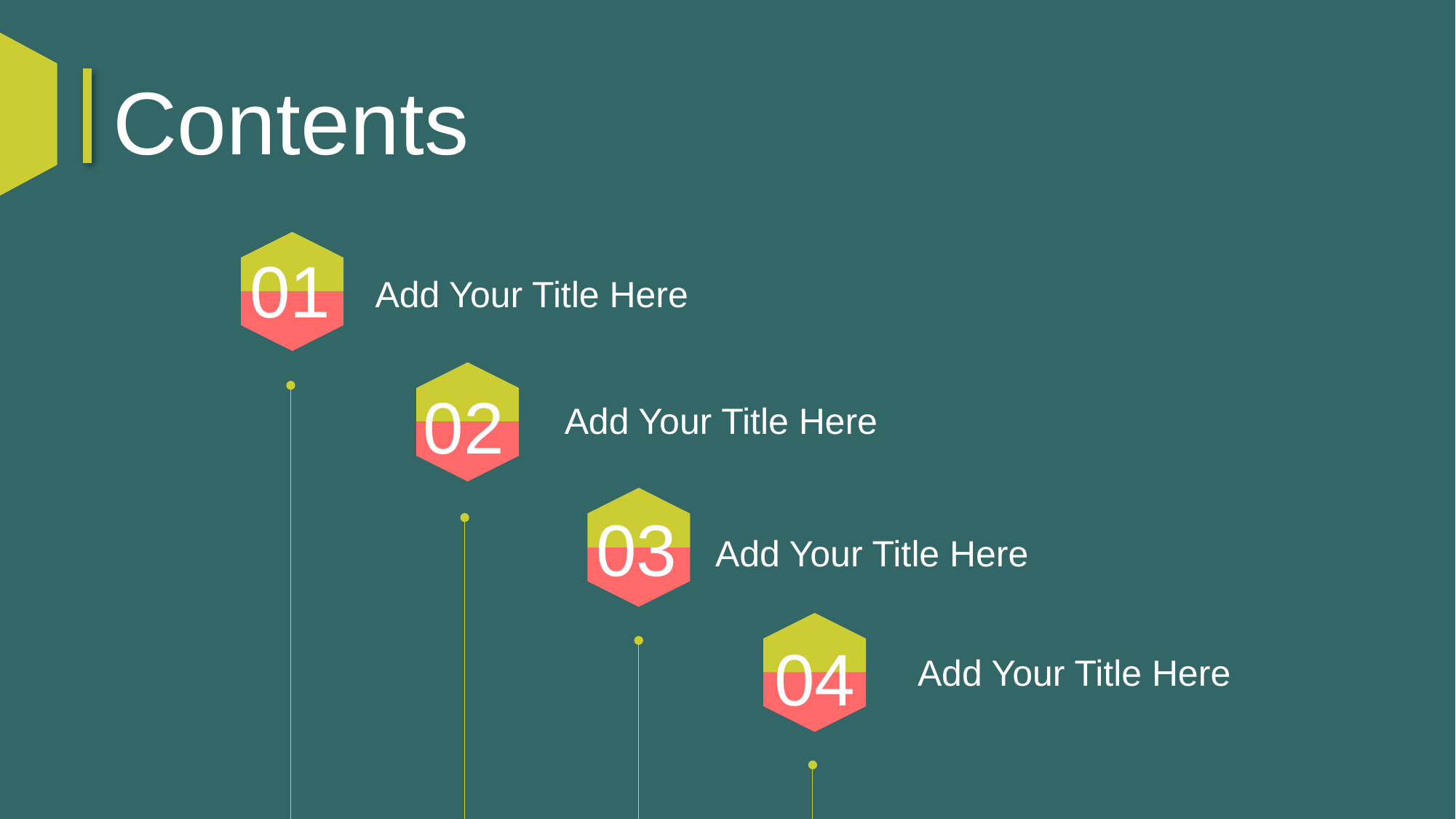

Contents

01
Add Your Title Here

02
Add Your Title Here

03
Add Your Title Here

04
Add Your Title Here